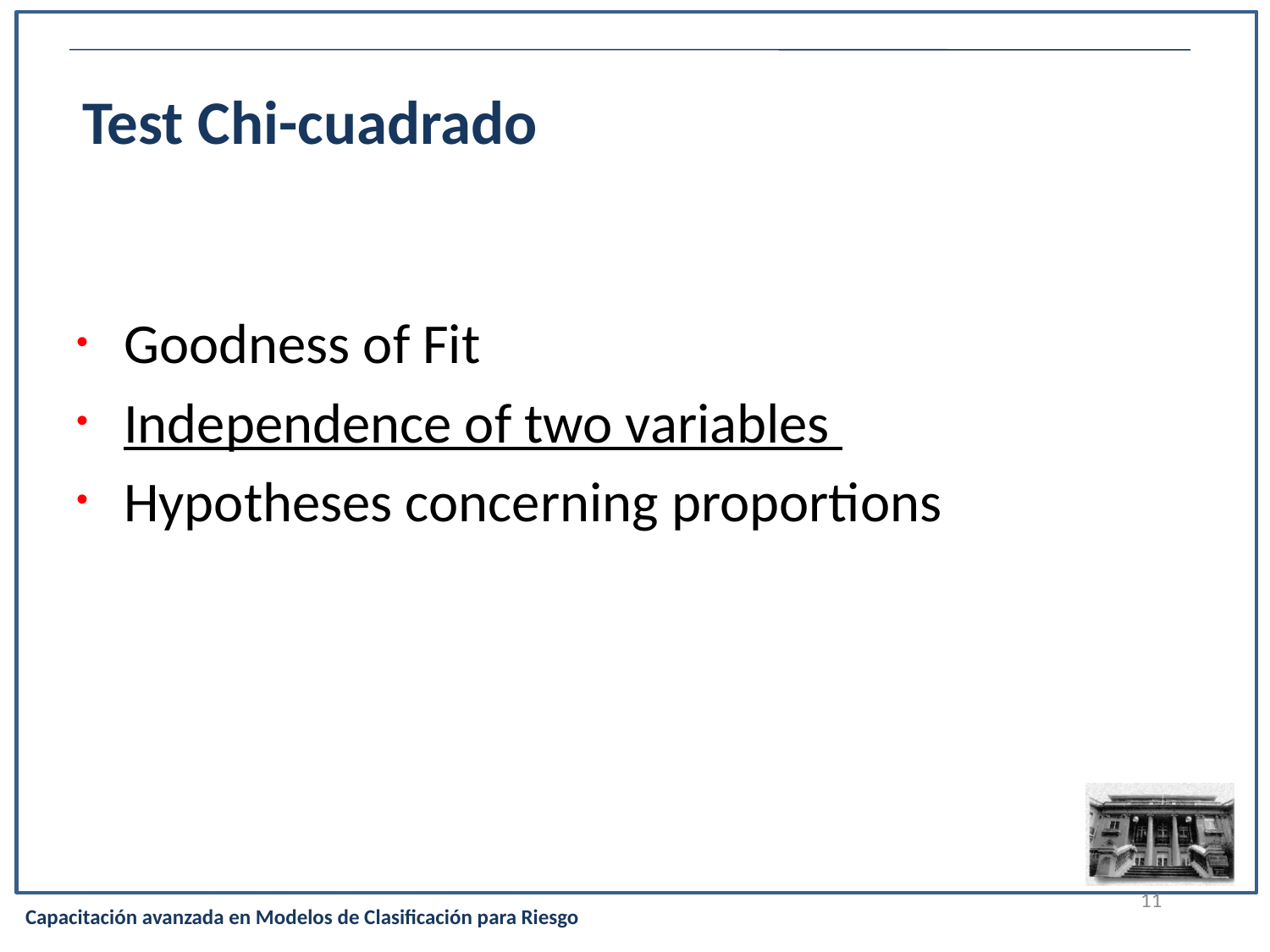

# Test Chi-cuadrado

Goodness of Fit
Independence of two variables
Hypotheses concerning proportions
11